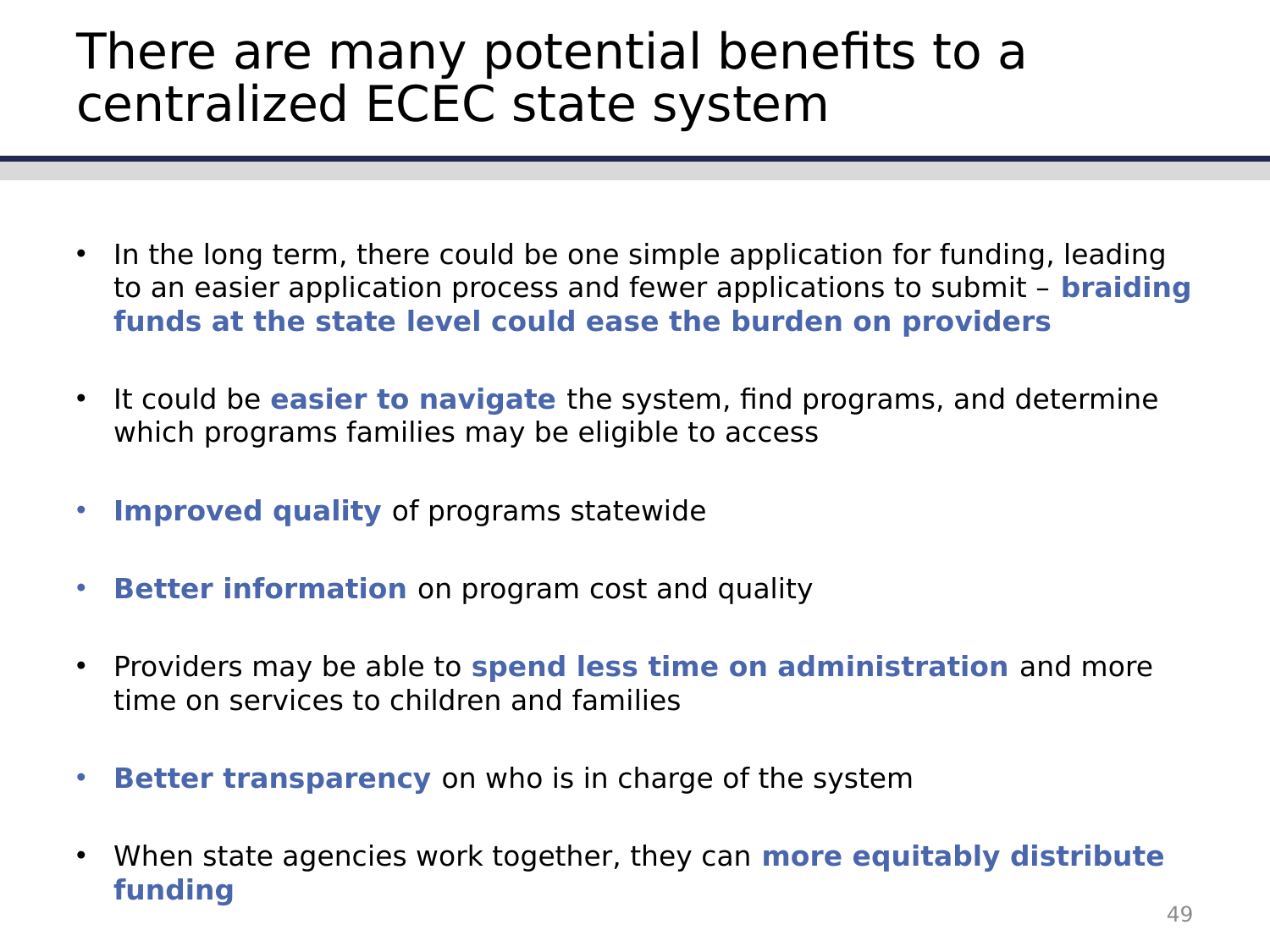

# There are many potential benefits to a centralized ECEC state system
In the long term, there could be one simple application for funding, leading to an easier application process and fewer applications to submit – braiding funds at the state level could ease the burden on providers

It could be easier to navigate the system, find programs, and determine which programs families may be eligible to access

Improved quality of programs statewide

Better information on program cost and quality

Providers may be able to spend less time on administration and more time on services to children and families

Better transparency on who is in charge of the system

When state agencies work together, they can more equitably distribute funding
49